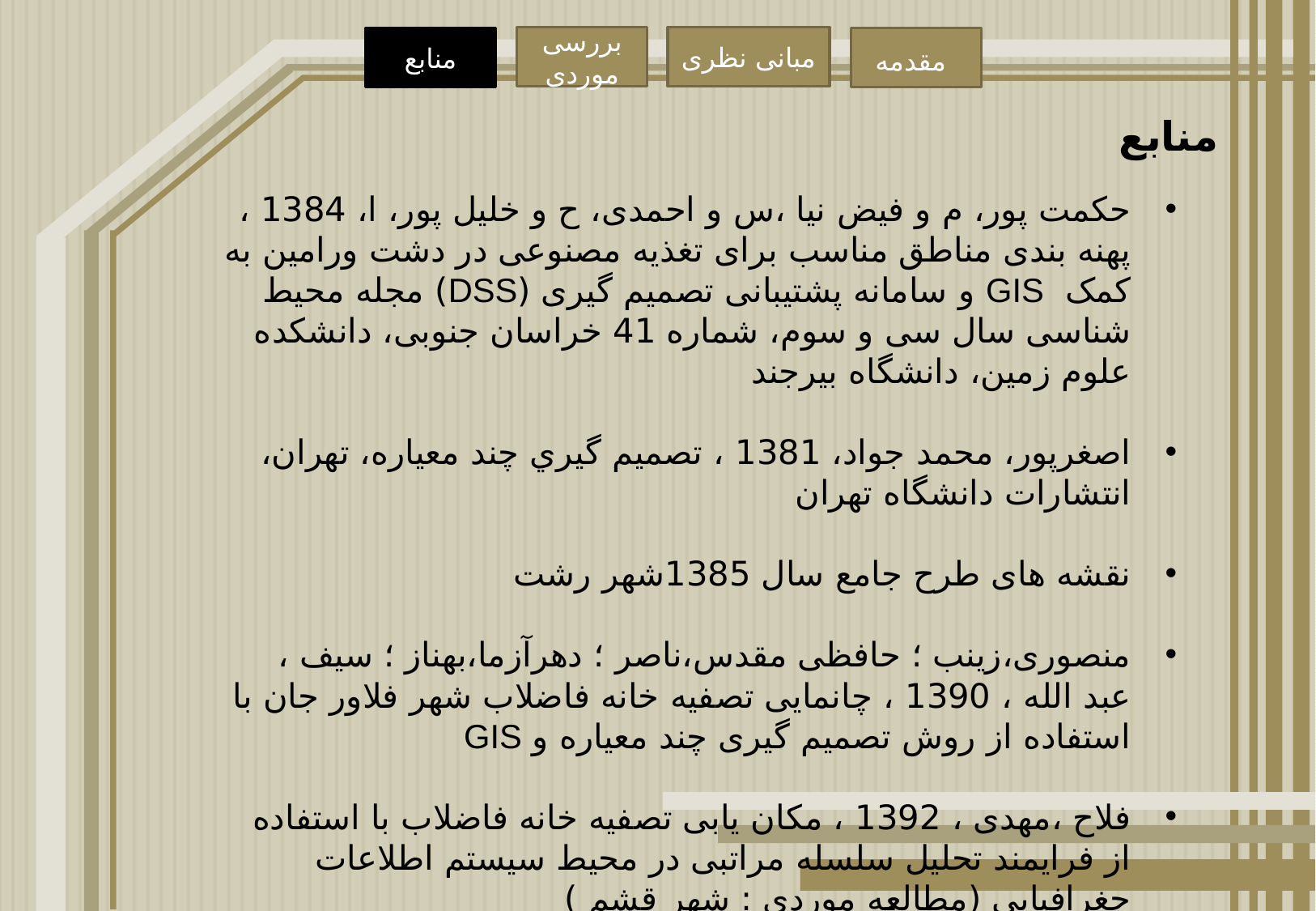

بررسی موردی
مبانی نظری
منابع
مقدمه

منابع
حکمت پور، م و فیض نیا ،س و احمدی، ح و خلیل پور، ا، 1384 ، پهنه بندی مناطق مناسب برای تغذیه مصنوعی در دشت ورامین به کمک  GIS و سامانه پشتیبانی تصمیم گیری (DSS) مجله محیط شناسی سال سی و سوم، شماره 41 خراسان جنوبی، دانشکده علوم زمین، دانشگاه بیرجند

اصغرپور، محمد جواد، 1381 ، تصمیم گیري چند معیاره، تهران، انتشارات دانشگاه تهران

نقشه های طرح جامع سال 1385شهر رشت

منصوری،زینب ؛ حافظی مقدس،ناصر ؛ دهرآزما،بهناز ؛ سیف ، عبد الله ، 1390 ، چانمایی تصفیه خانه فاضلاب شهر فلاور جان با استفاده از روش تصمیم گیری چند معیاره و GIS

فلاح ،مهدی ، 1392 ، مکان یابی تصفیه خانه فاضلاب با استفاده از فرایمند تحلیل سلسله مراتبی در محیط سیستم اطلاعات جغرافیایی (مطالعه موردی : شهر قشم )